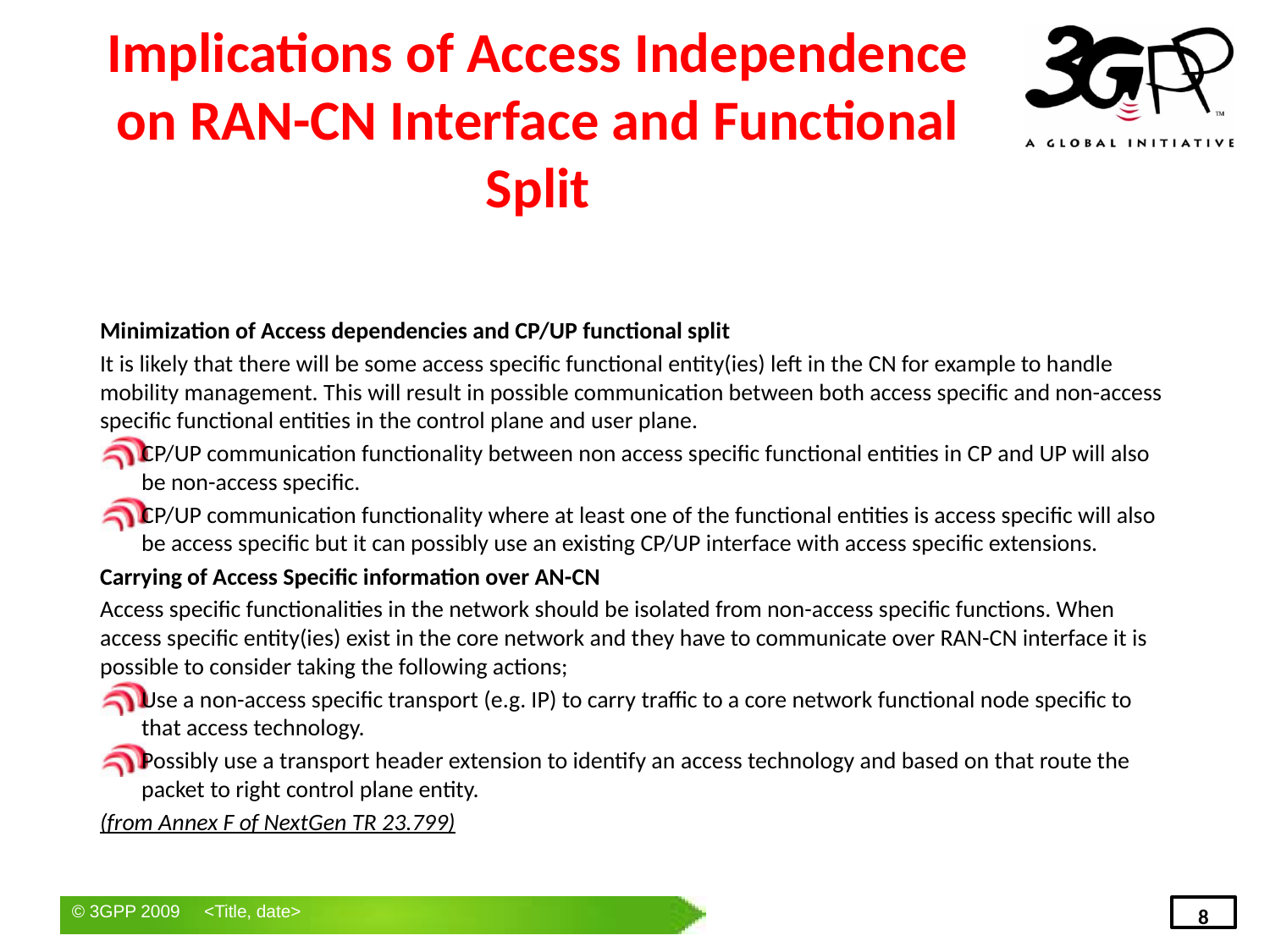

# Implications of Access Independence on RAN-CN Interface and Functional Split
Minimization of Access dependencies and CP/UP functional split
It is likely that there will be some access specific functional entity(ies) left in the CN for example to handle mobility management. This will result in possible communication between both access specific and non-access specific functional entities in the control plane and user plane.
CP/UP communication functionality between non access specific functional entities in CP and UP will also be non-access specific.
CP/UP communication functionality where at least one of the functional entities is access specific will also be access specific but it can possibly use an existing CP/UP interface with access specific extensions.
Carrying of Access Specific information over AN-CN
Access specific functionalities in the network should be isolated from non-access specific functions. When access specific entity(ies) exist in the core network and they have to communicate over RAN-CN interface it is possible to consider taking the following actions;
Use a non-access specific transport (e.g. IP) to carry traffic to a core network functional node specific to that access technology.
Possibly use a transport header extension to identify an access technology and based on that route the packet to right control plane entity.
(from Annex F of NextGen TR 23.799)